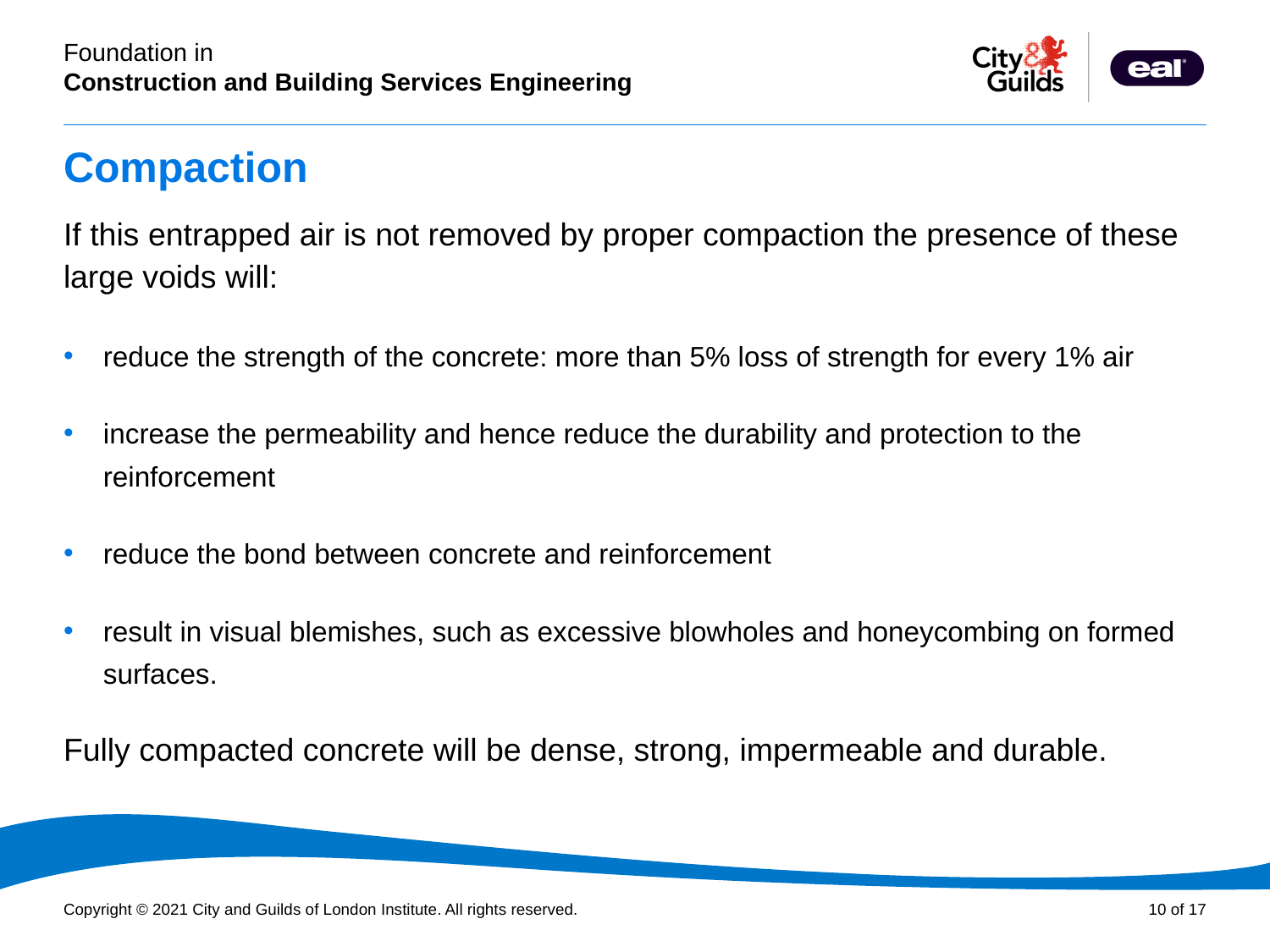

# Compaction
If this entrapped air is not removed by proper compaction the presence of these large voids will:
reduce the strength of the concrete: more than 5% loss of strength for every 1% air
increase the permeability and hence reduce the durability and protection to the reinforcement
reduce the bond between concrete and reinforcement
result in visual blemishes, such as excessive blowholes and honeycombing on formed surfaces.
Fully compacted concrete will be dense, strong, impermeable and durable.